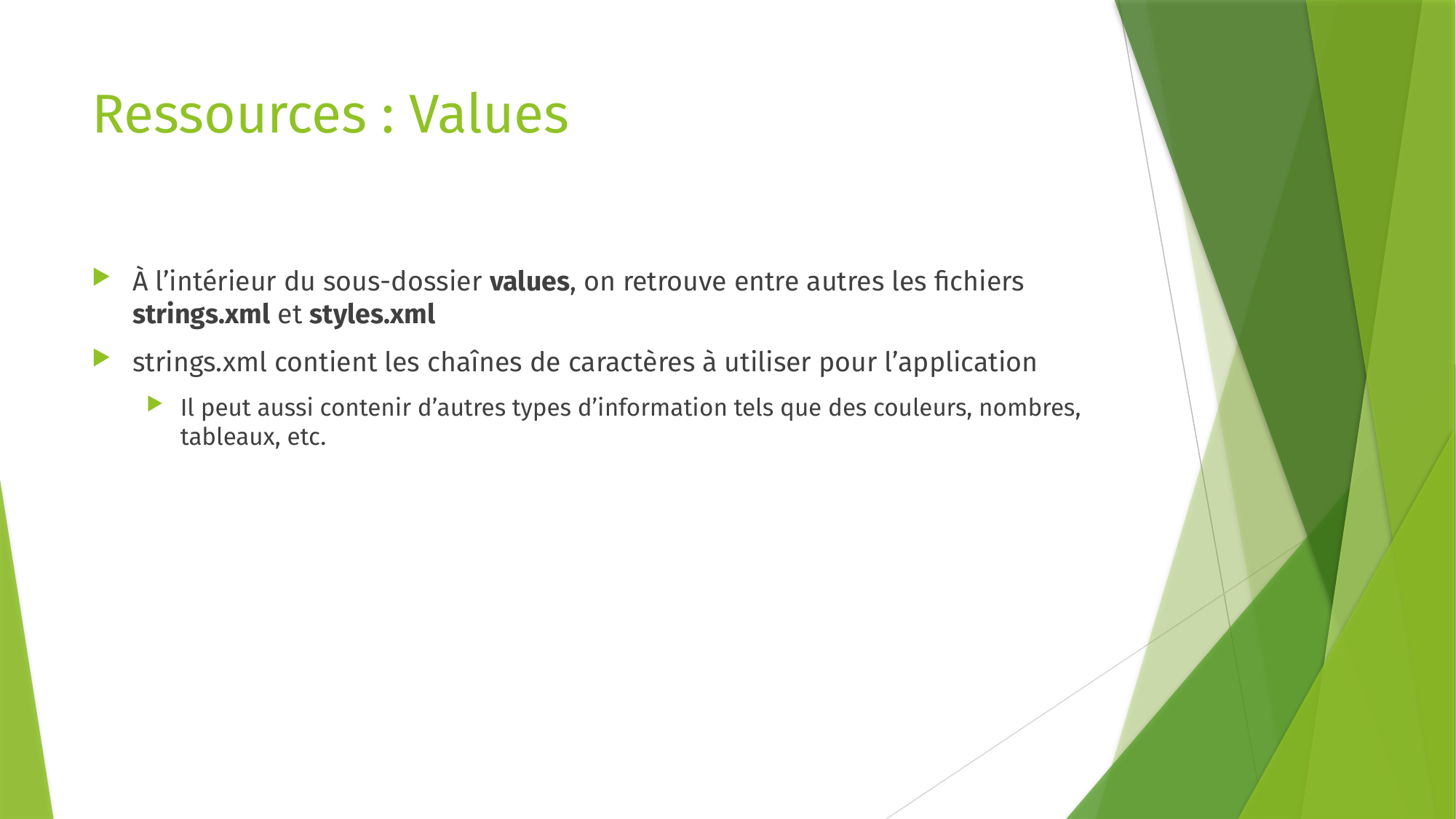

# Ressources : Values
À l’intérieur du sous-dossier values, on retrouve entre autres les fichiers strings.xml et styles.xml
strings.xml contient les chaînes de caractères à utiliser pour l’application
Il peut aussi contenir d’autres types d’information tels que des couleurs, nombres, tableaux, etc.